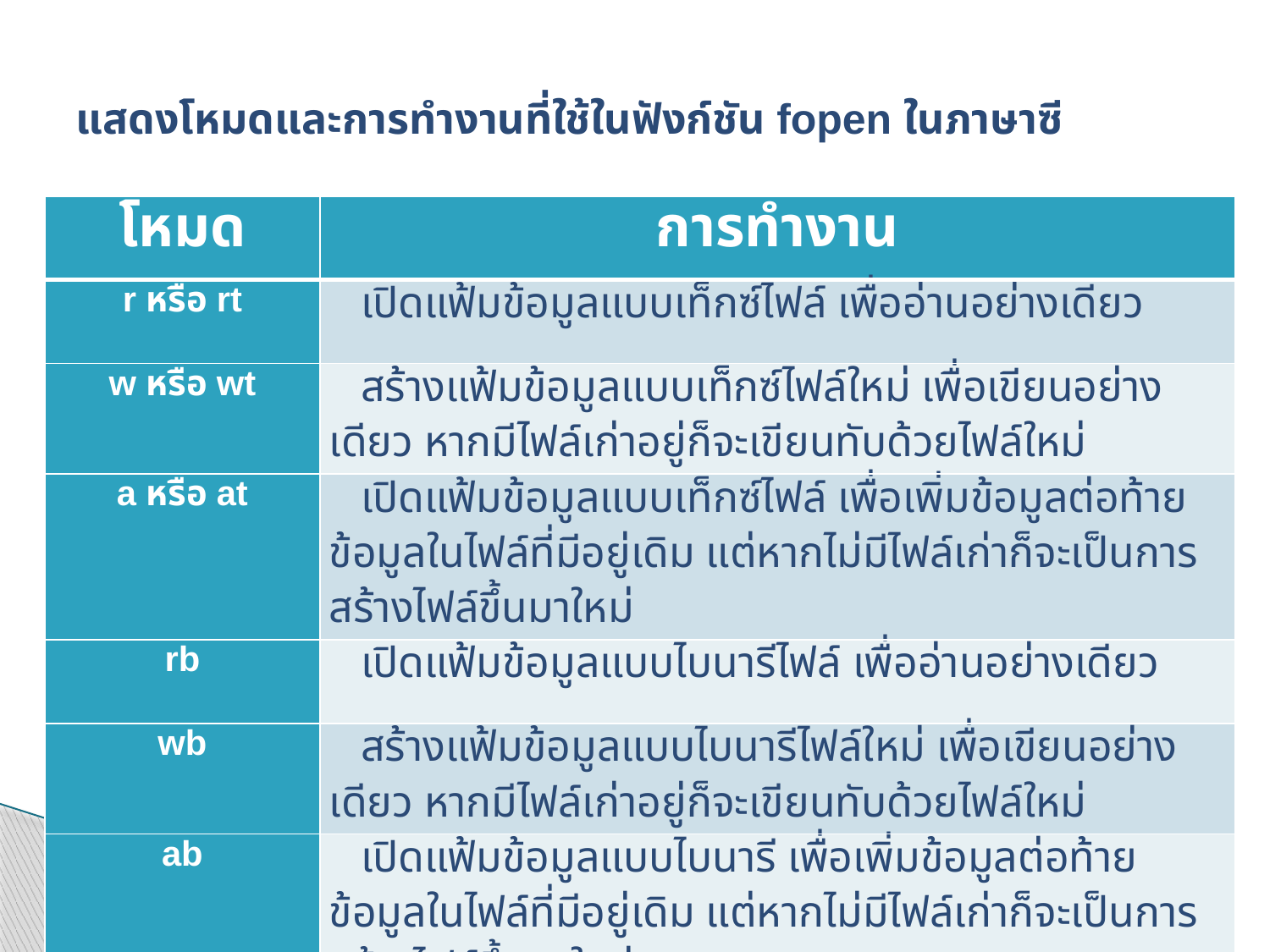

# แสดงโหมดและการทำงานที่ใช้ในฟังก์ชัน fopen ในภาษาซี
| โหมด | การทำงาน |
| --- | --- |
| r หรือ rt | เปิดแฟ้มข้อมูลแบบเท็กซ์ไฟล์ เพื่ออ่านอย่างเดียว |
| w หรือ wt | สร้างแฟ้มข้อมูลแบบเท็กซ์ไฟล์ใหม่ เพื่อเขียนอย่างเดียว หากมีไฟล์เก่าอยู่ก็จะเขียนทับด้วยไฟล์ใหม่ |
| a หรือ at | เปิดแฟ้มข้อมูลแบบเท็กซ์ไฟล์ เพื่อเพิ่มข้อมูลต่อท้ายข้อมูลในไฟล์ที่มีอยู่เดิม แต่หากไม่มีไฟล์เก่าก็จะเป็นการสร้างไฟล์ขึ้นมาใหม่ |
| rb | เปิดแฟ้มข้อมูลแบบไบนารีไฟล์ เพื่ออ่านอย่างเดียว |
| wb | สร้างแฟ้มข้อมูลแบบไบนารีไฟล์ใหม่ เพื่อเขียนอย่างเดียว หากมีไฟล์เก่าอยู่ก็จะเขียนทับด้วยไฟล์ใหม่ |
| ab | เปิดแฟ้มข้อมูลแบบไบนารี เพื่อเพิ่มข้อมูลต่อท้ายข้อมูลในไฟล์ที่มีอยู่เดิม แต่หากไม่มีไฟล์เก่าก็จะเป็นการสร้างไฟล์ขึ้นมาใหม่ |